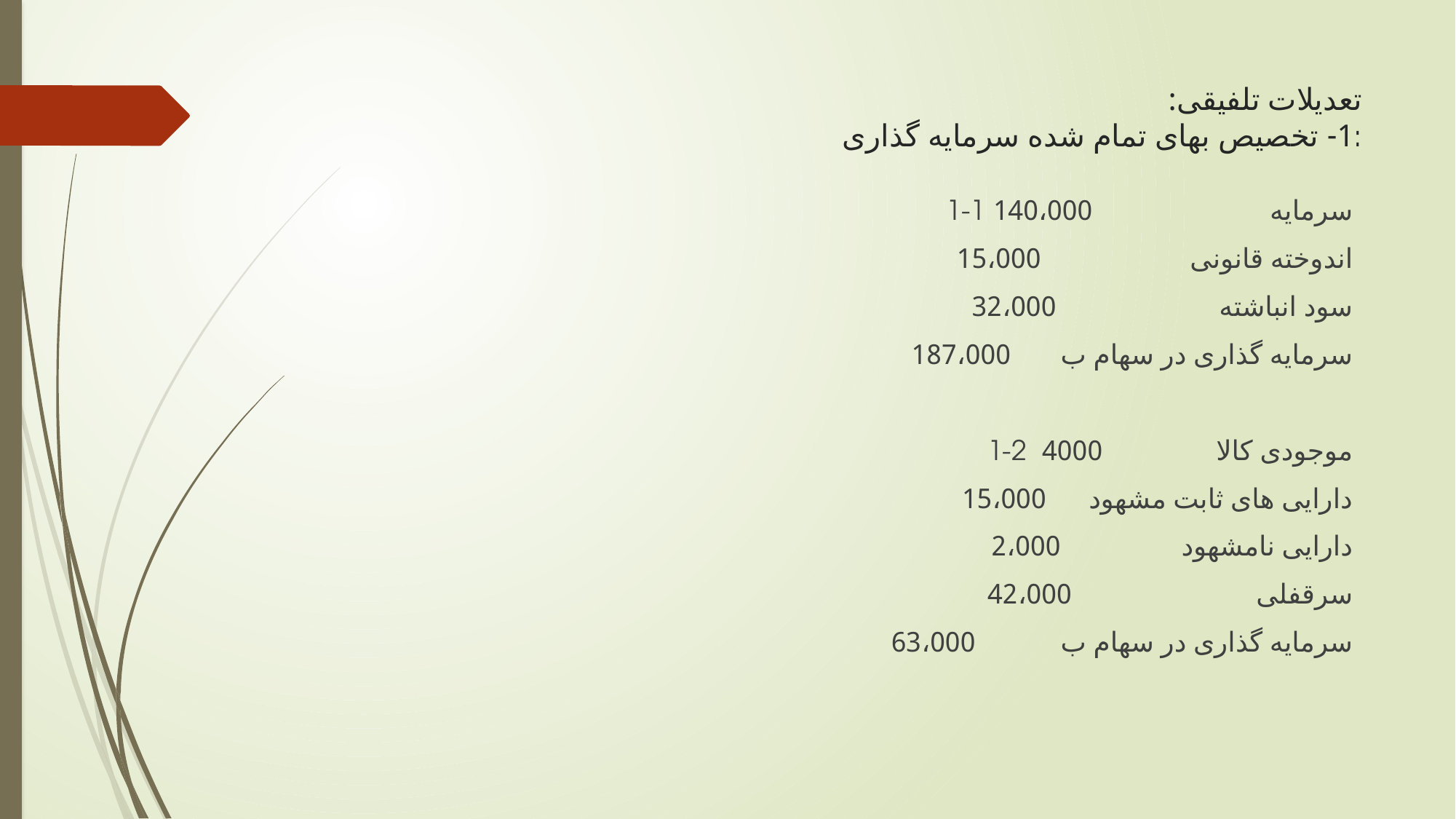

# تعدیلات تلفیقی: 1- تخصیص بهای تمام شده سرمایه گذاری:
1-1 سرمایه                         140،000
اندوخته قانونی                     15،000
سود انباشته                       32،000
                               سرمایه گذاری در سهام ب       187،000

1-2  موجودی کالا                4000
دارایی های ثابت مشهود      15،000
دارایی نامشهود                 2،000
سرقفلی                          42،000
                          سرمایه گذاری در سهام ب            63،000